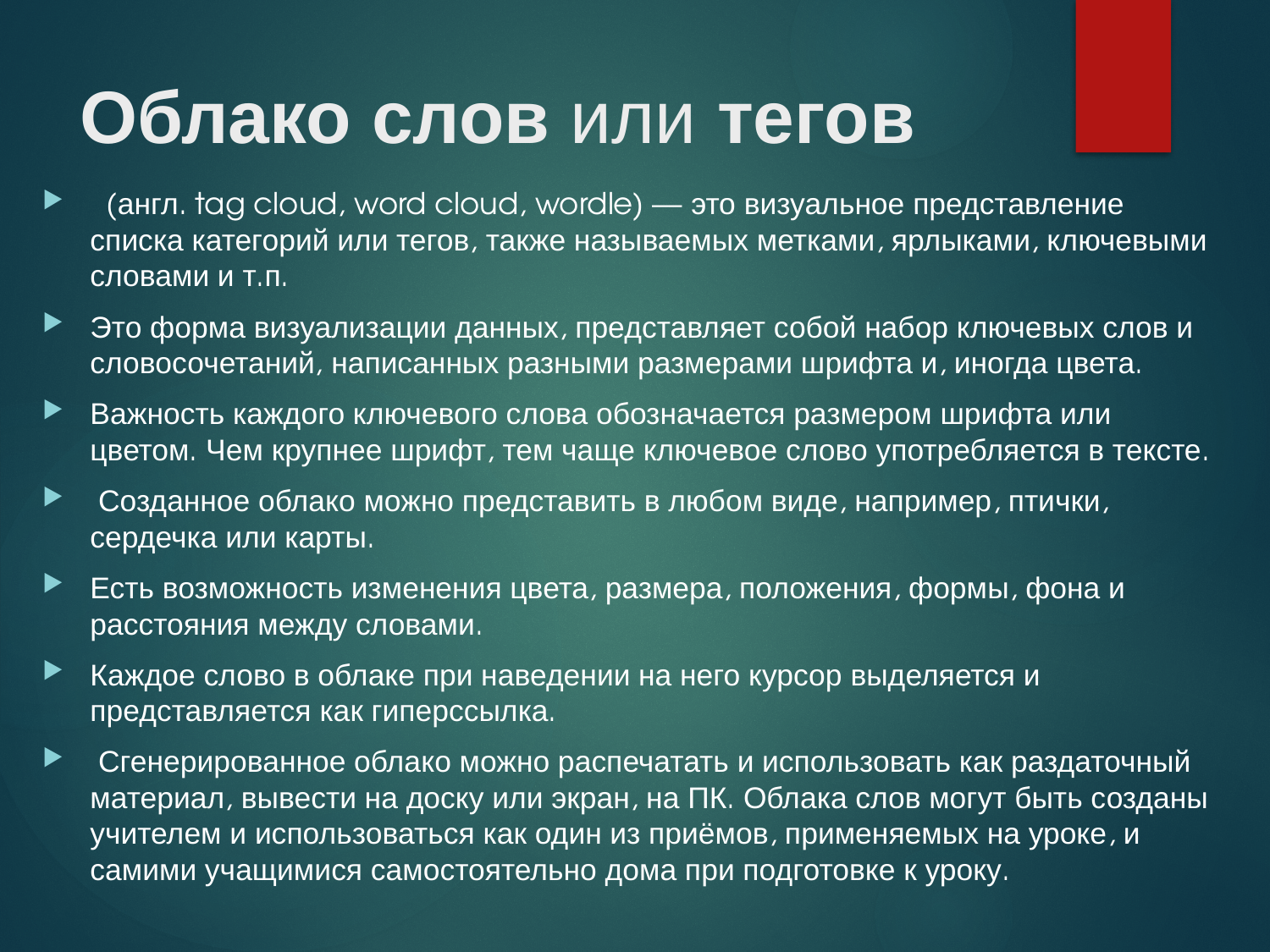

# Облако слов или тегов
  (англ. tag cloud, word cloud, wordle) — это визуальное представление списка категорий или тегов, также называемых метками, ярлыками, ключевыми словами и т.п.
Это форма визуализации данных, представляет собой набор ключевых слов и словосочетаний, написанных разными размерами шрифта и, иногда цвета.
Важность каждого ключевого слова обозначается размером шрифта или цветом. Чем крупнее шрифт, тем чаще ключевое слово употребляется в тексте.
 Созданное облако можно представить в любом виде, например, птички, сердечка или карты.
Есть возможность изменения цвета, размера, положения, формы, фона и расстояния между словами.
Каждое слово в облаке при наведении на него курсор выделяется и представляется как гиперссылка.
 Сгенерированное облако можно распечатать и использовать как раздаточный материал, вывести на доску или экран, на ПК. Облака слов могут быть созданы учителем и использоваться как один из приёмов, применяемых на уроке, и самими учащимися самостоятельно дома при подготовке к уроку.